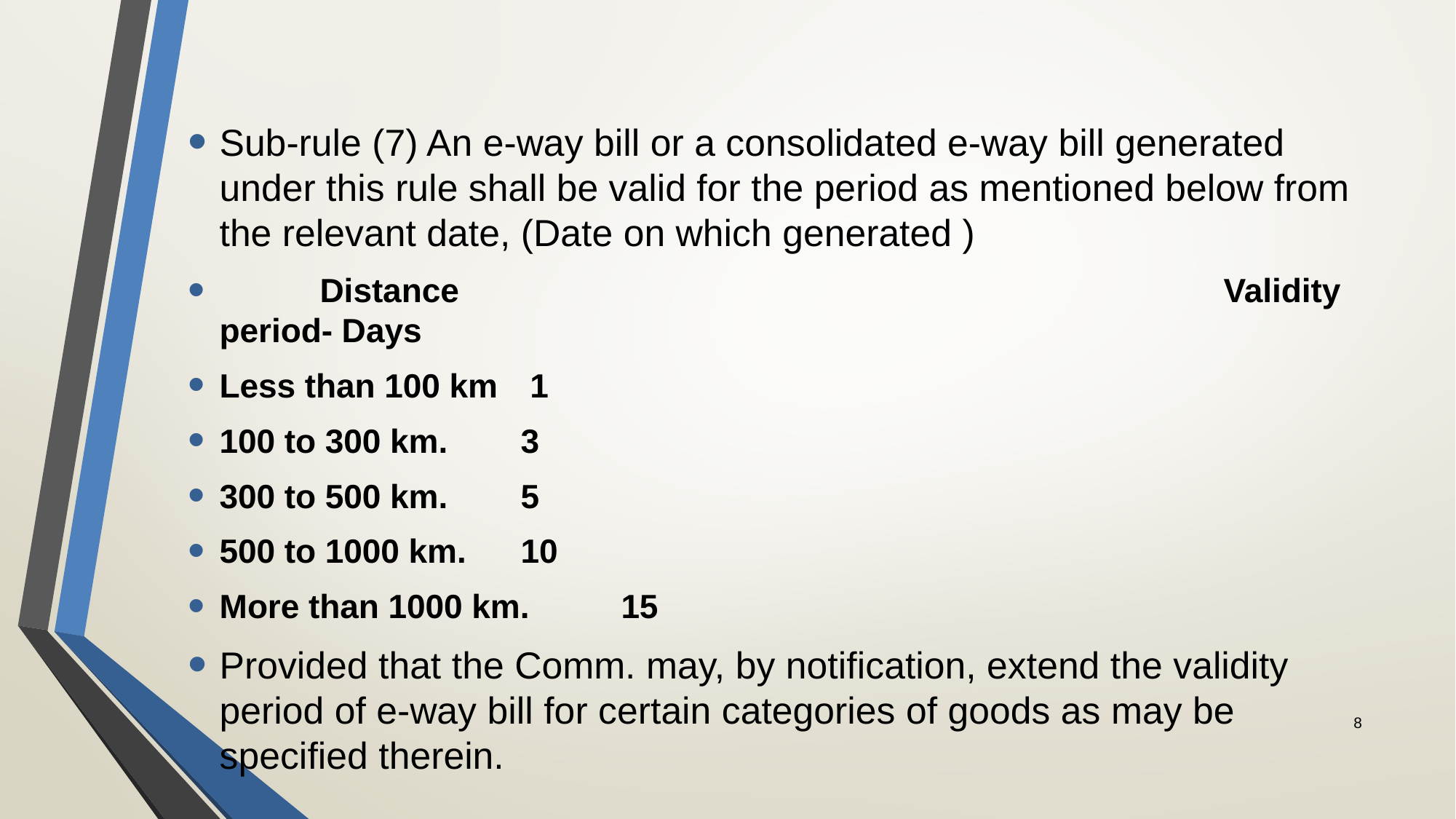

#
Sub-rule (7) An e-way bill or a consolidated e-way bill generated under this rule shall be valid for the period as mentioned below from the relevant date, (Date on which generated )
	Distance 	                                                                         	Validity period- Days
Less than 100 km 												 1
100 to 300 km.													3
300 to 500 km.													5
500 to 1000 km.												10
More than 1000 km. 											15
Provided that the Comm. may, by notification, extend the validity period of e-way bill for certain categories of goods as may be specified therein.

8